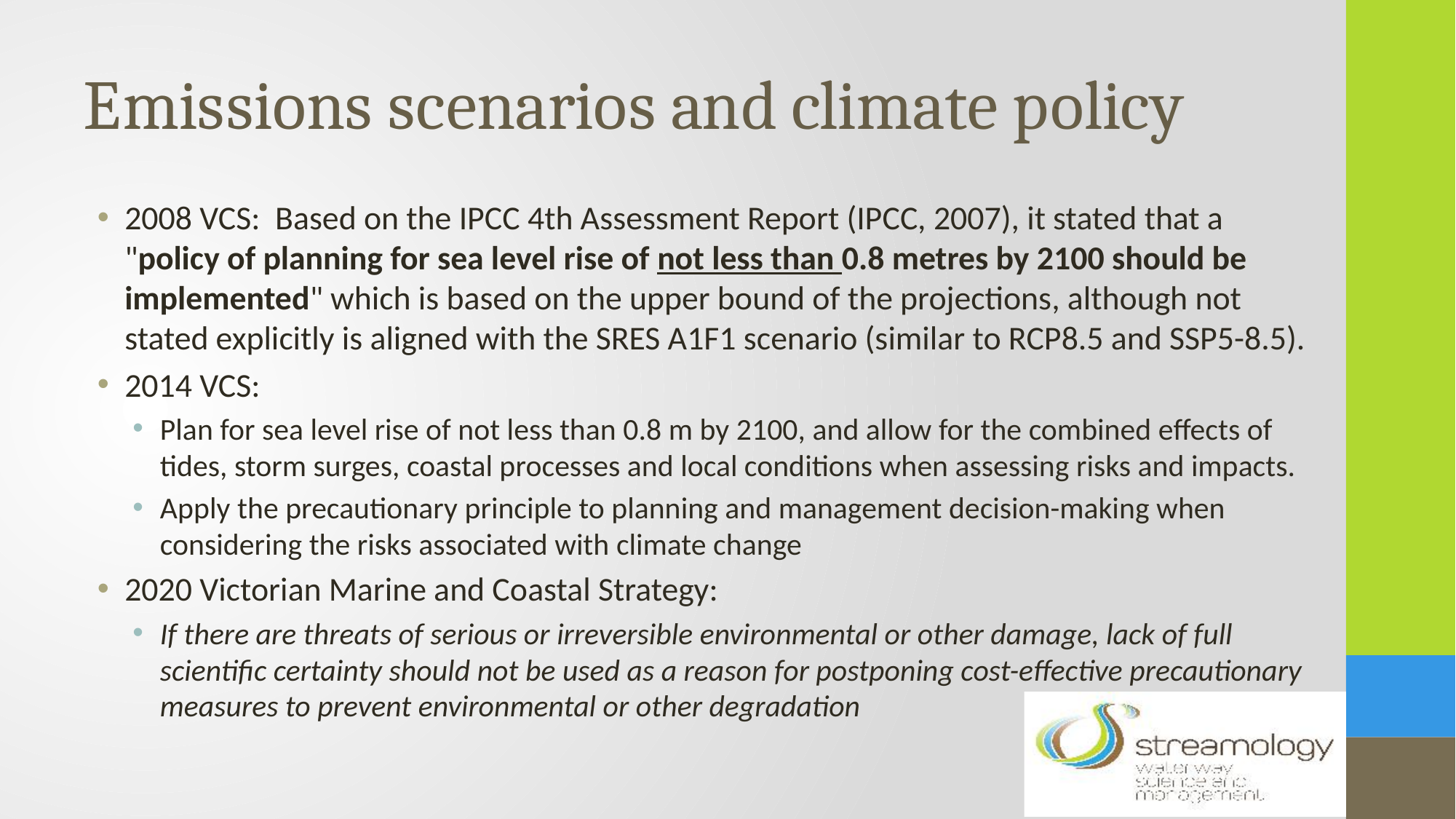

# Emissions scenarios and climate policy
2008 VCS:  Based on the IPCC 4th Assessment Report (IPCC, 2007), it stated that a "policy of planning for sea level rise of not less than 0.8 metres by 2100 should be implemented" which is based on the upper bound of the projections, although not stated explicitly is aligned with the SRES A1F1 scenario (similar to RCP8.5 and SSP5-8.5).
2014 VCS:
Plan for sea level rise of not less than 0.8 m by 2100, and allow for the combined effects of tides, storm surges, coastal processes and local conditions when assessing risks and impacts.
Apply the precautionary principle to planning and management decision-making when considering the risks associated with climate change
2020 Victorian Marine and Coastal Strategy:
If there are threats of serious or irreversible environmental or other damage, lack of full scientific certainty should not be used as a reason for postponing cost-effective precautionary measures to prevent environmental or other degradation